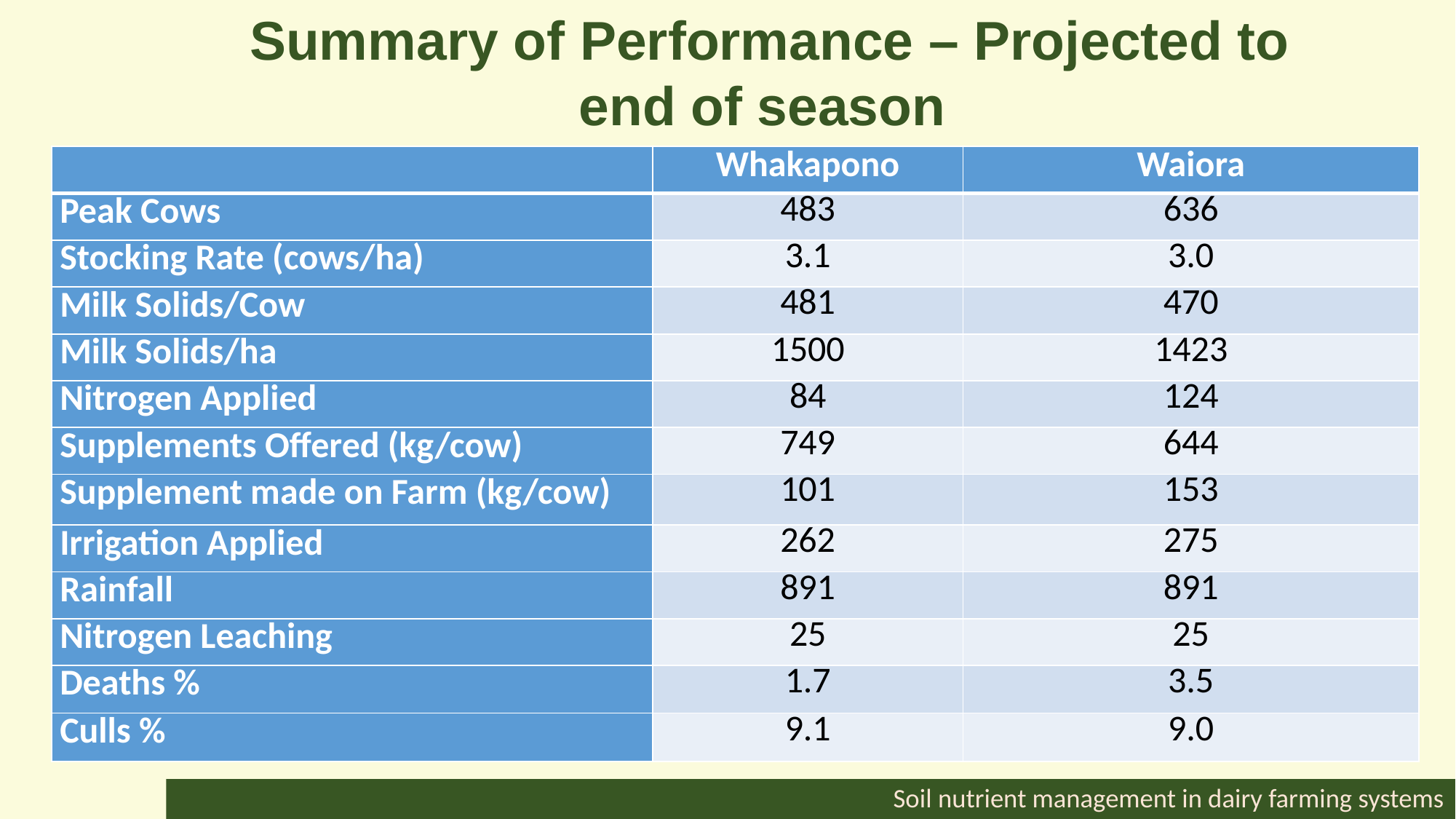

Summary of Performance – Projected to end of season

|  | Whakapono | Waiora |
| --- | --- | --- |
| Peak Cows | 483 | 636 |
| Stocking Rate (cows/ha) | 3.1 | 3.0 |
| Milk Solids/Cow | 481 | 470 |
| Milk Solids/ha | 1500 | 1423 |
| Nitrogen Applied | 84 | 124 |
| Supplements Offered (kg/cow) | 749 | 644 |
| Supplement made on Farm (kg/cow) | 101 | 153 |
| Irrigation Applied | 262 | 275 |
| Rainfall | 891 | 891 |
| Nitrogen Leaching | 25 | 25 |
| Deaths % | 1.7 | 3.5 |
| Culls % | 9.1 | 9.0 |
# Soil nutrient management in dairy farming systems